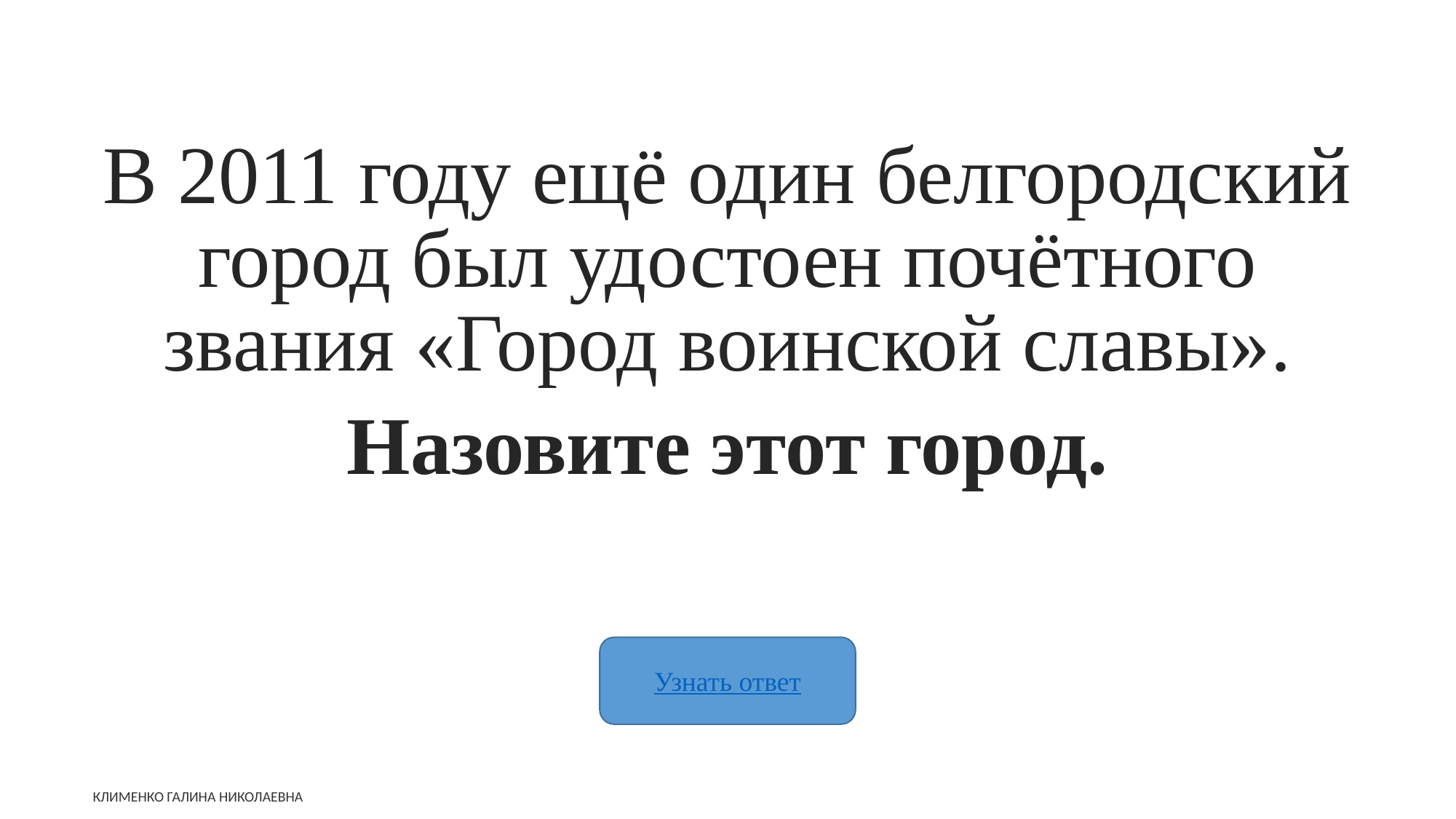

В 2011 году ещё один белгородский город был удостоен почётного звания «Город воинской славы».
Назовите этот город.

Узнать ответ
Клименко Галина Николаевна